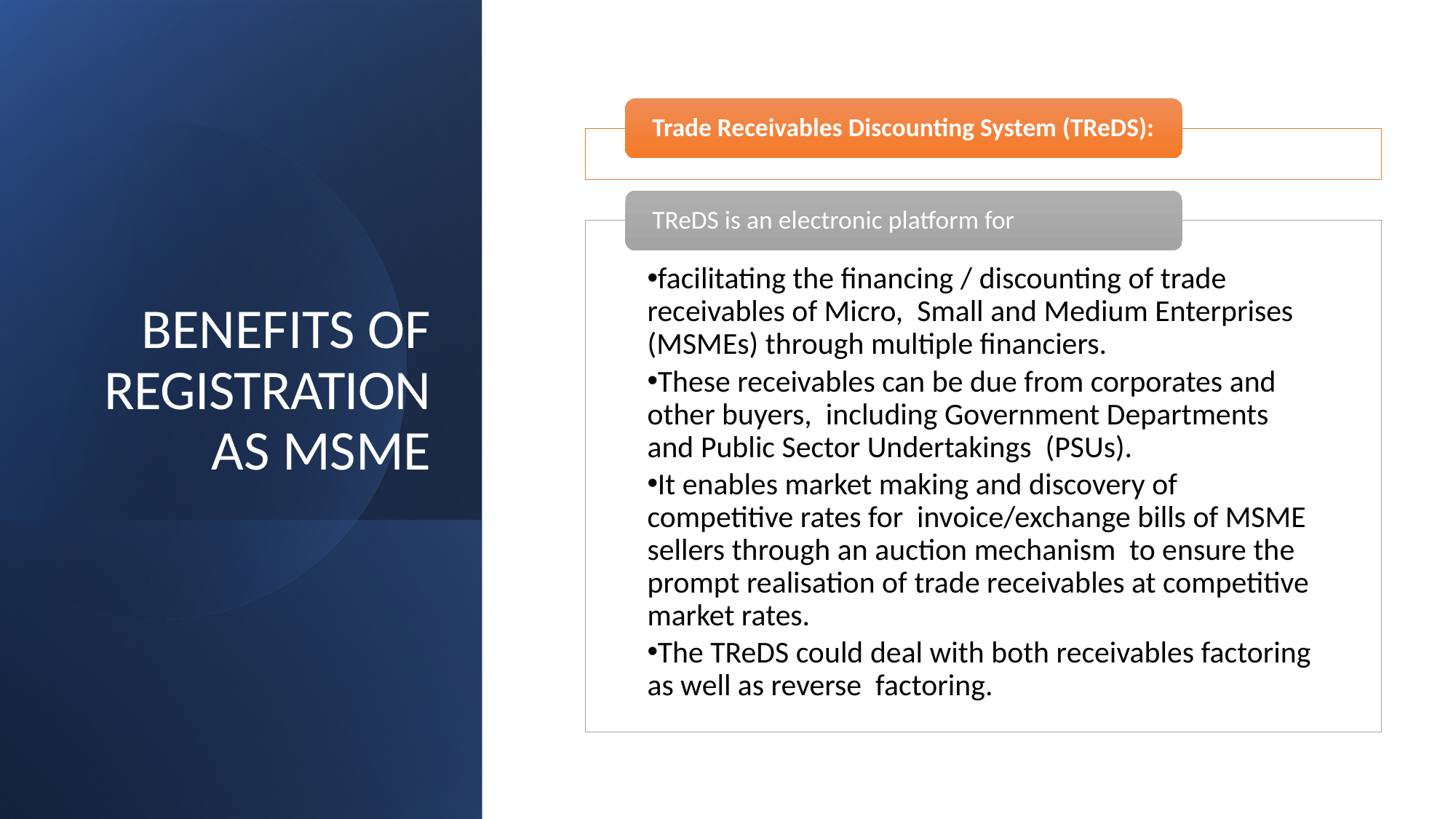

Trade Receivables Discounting System (TReDS):
facilitating the financing / discounting of trade receivables of Micro,  Small and Medium Enterprises (MSMEs) through multiple financiers.
These receivables can be due from corporates and other buyers,  including Government Departments and Public Sector Undertakings  (PSUs).
It enables market making and discovery of competitive rates for  invoice/exchange bills of MSME sellers through an auction mechanism  to ensure the prompt realisation of trade receivables at competitive  market rates.
The TReDS could deal with both receivables factoring as well as reverse  factoring.
TReDS is an electronic platform for

# BENEFITS OF REGISTRATION AS MSME